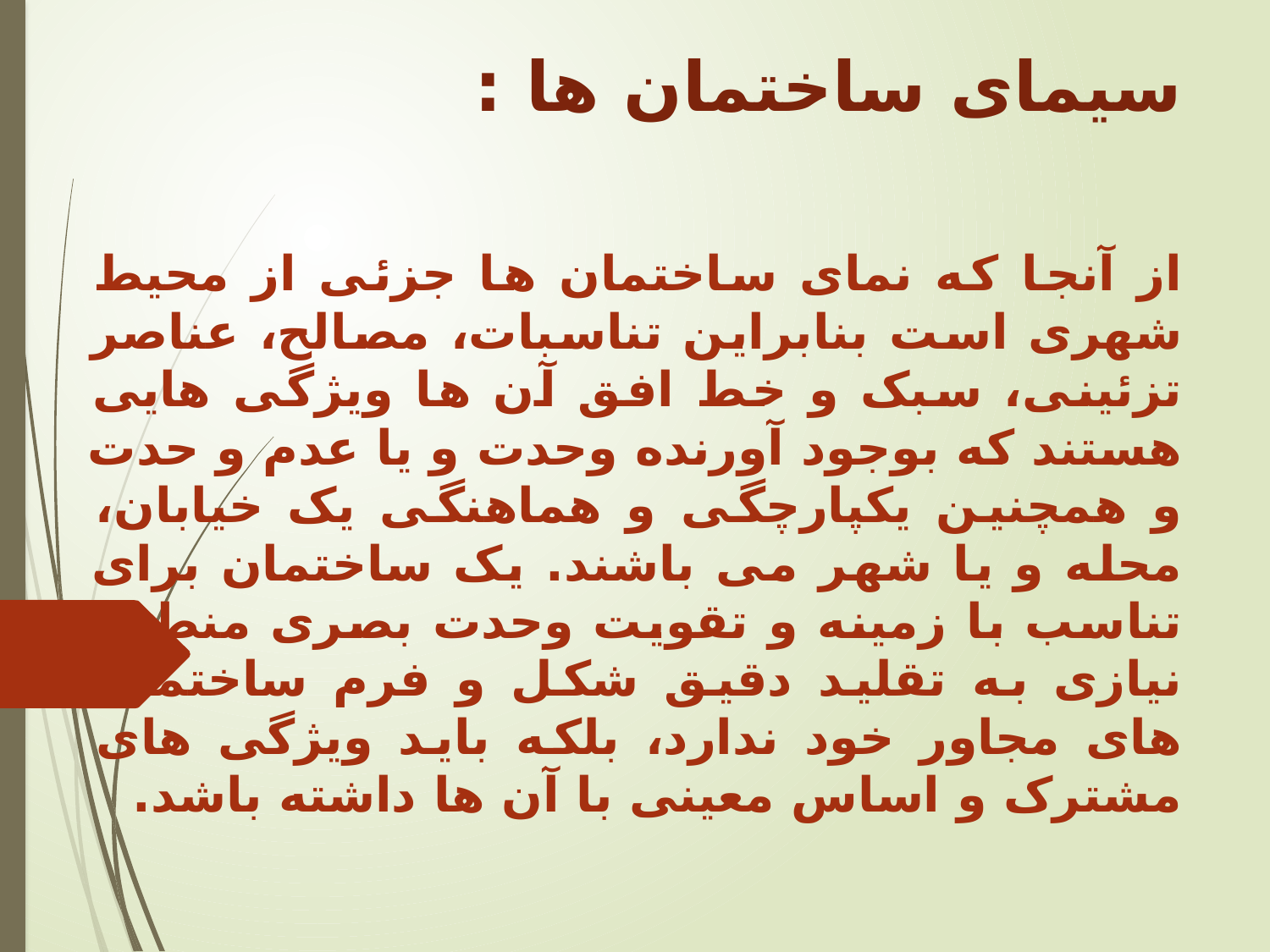

سیمای ساختمان ها :

از آنجا که نمای ساختمان ها جزئی از محیط شهری است بنابراین تناسبات، مصالح، عناصر تزئینی، سبک و خط افق آن ها ویژگی هایی هستند که بوجود آورنده وحدت و یا عدم و حدت و همچنین یکپارچگی و هماهنگی یک خیابان، محله و یا شهر می باشند. یک ساختمان برای تناسب با زمینه و تقویت وحدت بصری منطقه نیازی به تقلید دقیق شکل و فرم ساختمان های مجاور خود ندارد، بلکه باید ویژگی های مشترک و اساس معینی با آن ها داشته باشد.